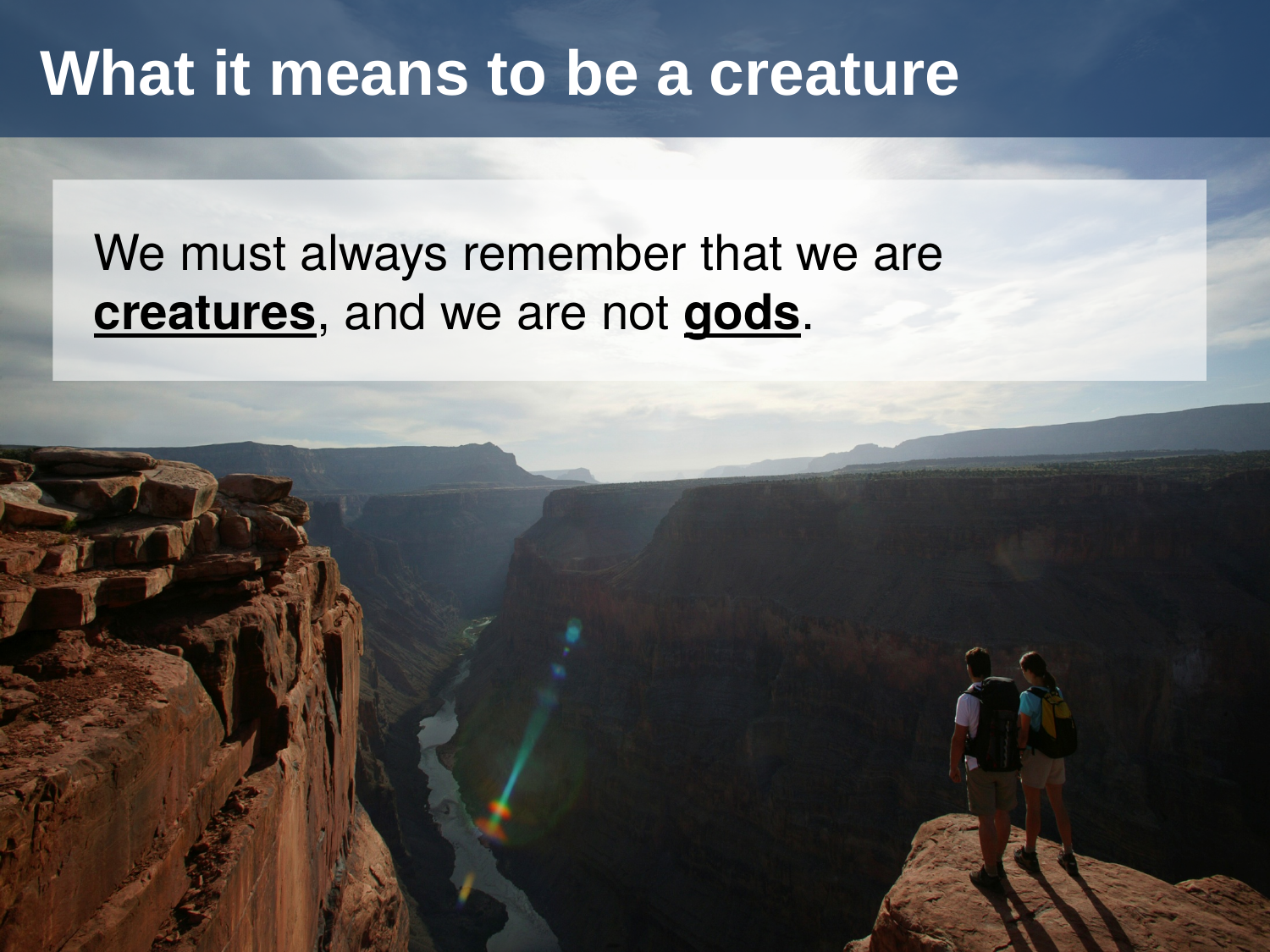

What it means to be a creature
We must always remember that we are creatures, and we are not gods.